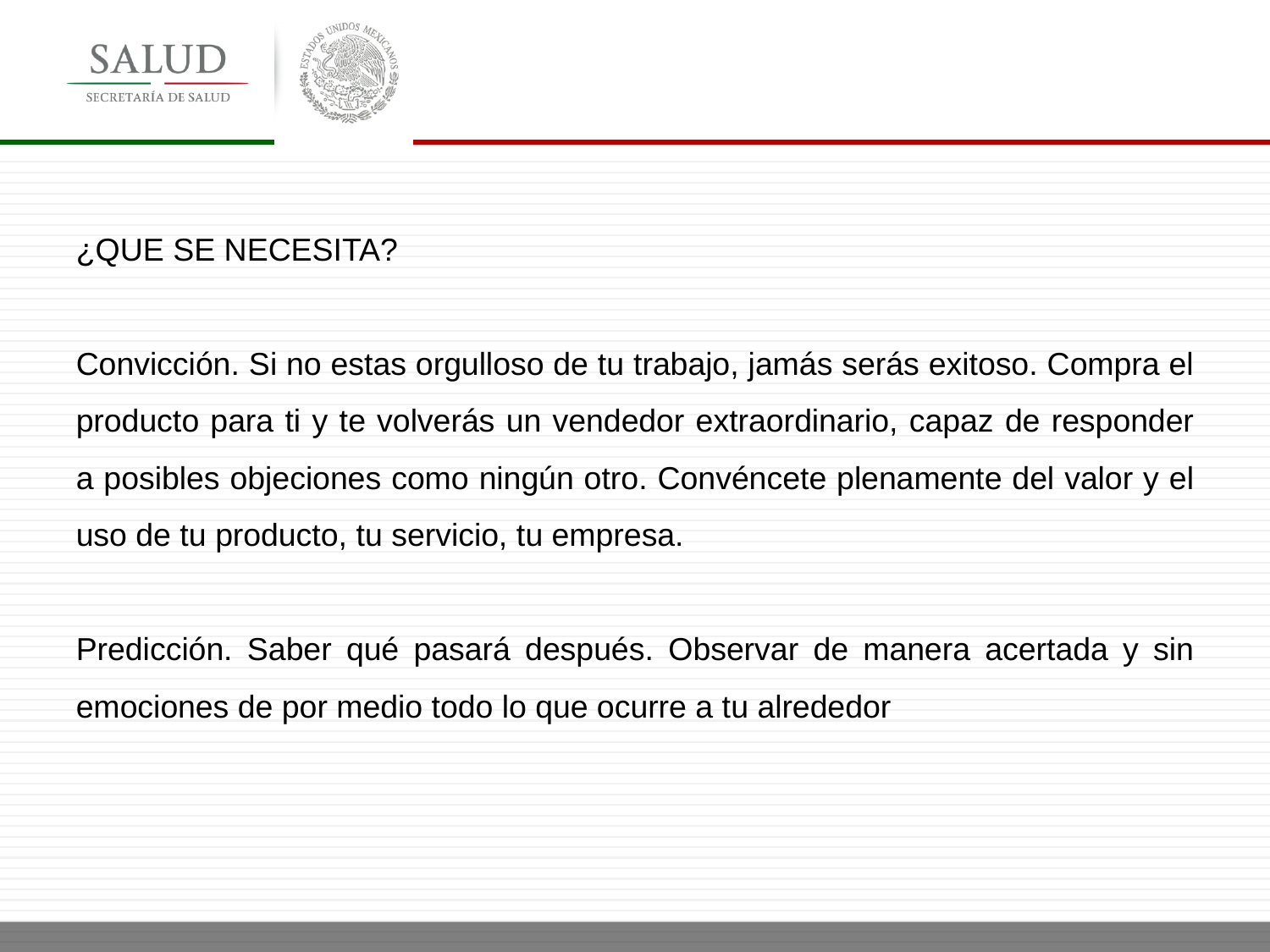

¿QUE SE NECESITA?

Convicción. Si no estas orgulloso de tu trabajo, jamás serás exitoso. Compra el producto para ti y te volverás un vendedor extraordinario, capaz de responder a posibles objeciones como ningún otro. Convéncete plenamente del valor y el uso de tu producto, tu servicio, tu empresa.

Predicción. Saber qué pasará después. Observar de manera acertada y sin emociones de por medio todo lo que ocurre a tu alrededor